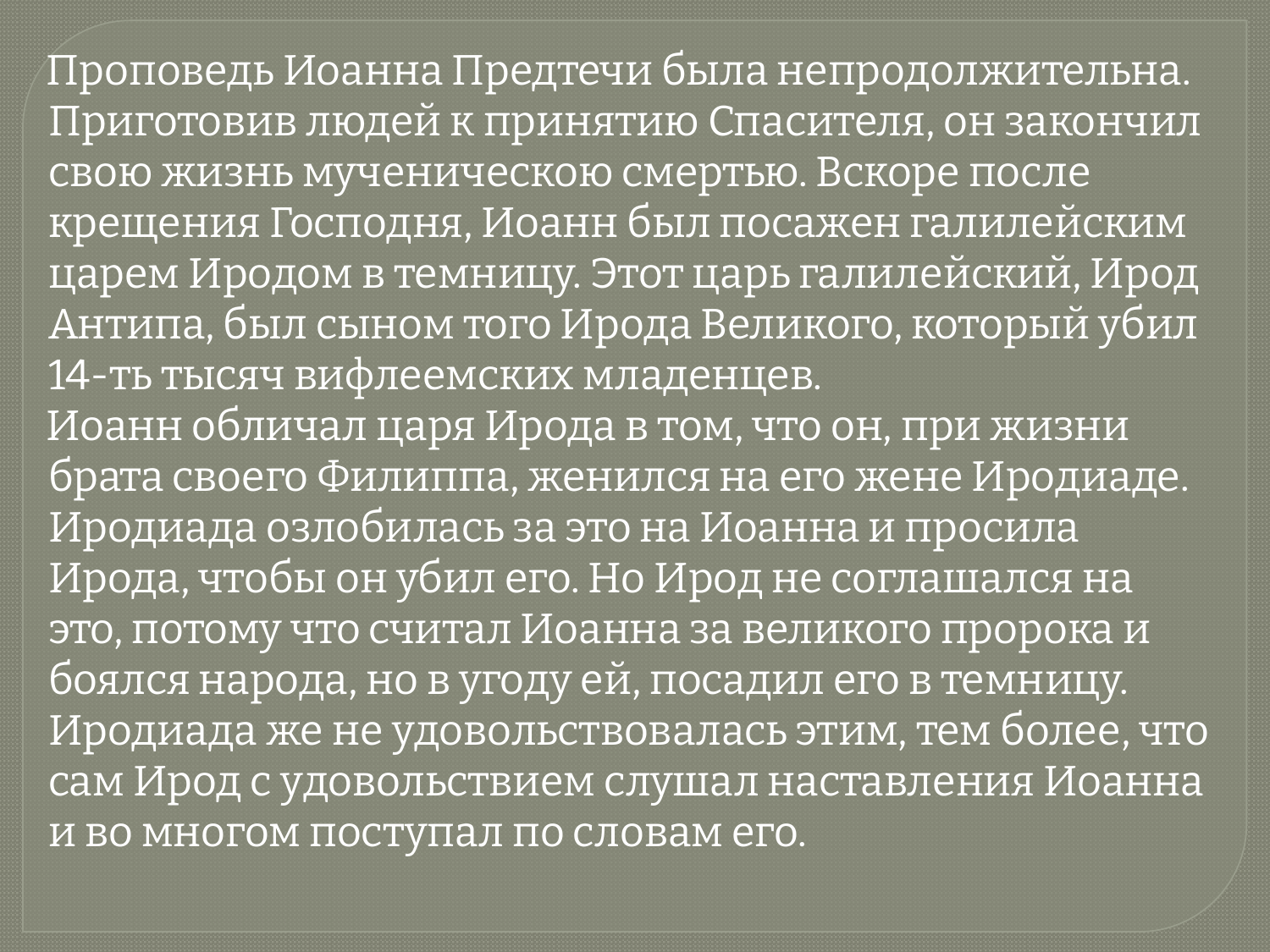

Проповедь Иоанна Предтечи была непродолжительна. Приготовив людей к принятию Спасителя, он закончил свою жизнь мученическою смертью. Вскоре после крещения Господня, Иоанн был посажен галилейским царем Иродом в темницу. Этот царь галилейский, Ирод Антипа, был сыном того Ирода Великого, который убил 14-ть тысяч вифлеемских младенцев.
    Иоанн обличал царя Ирода в том, что он, при жизни брата своего Филиппа, женился на его жене Иродиаде. Иродиада озлобилась за это на Иоанна и просила Ирода, чтобы он убил его. Но Ирод не соглашался на это, потому что считал Иоанна за великого пророка и боялся народа, но в угоду ей, посадил его в темницу. Иродиада же не удовольствовалась этим, тем более, что сам Ирод с удовольствием слушал наставления Иоанна и во многом поступал по словам его.